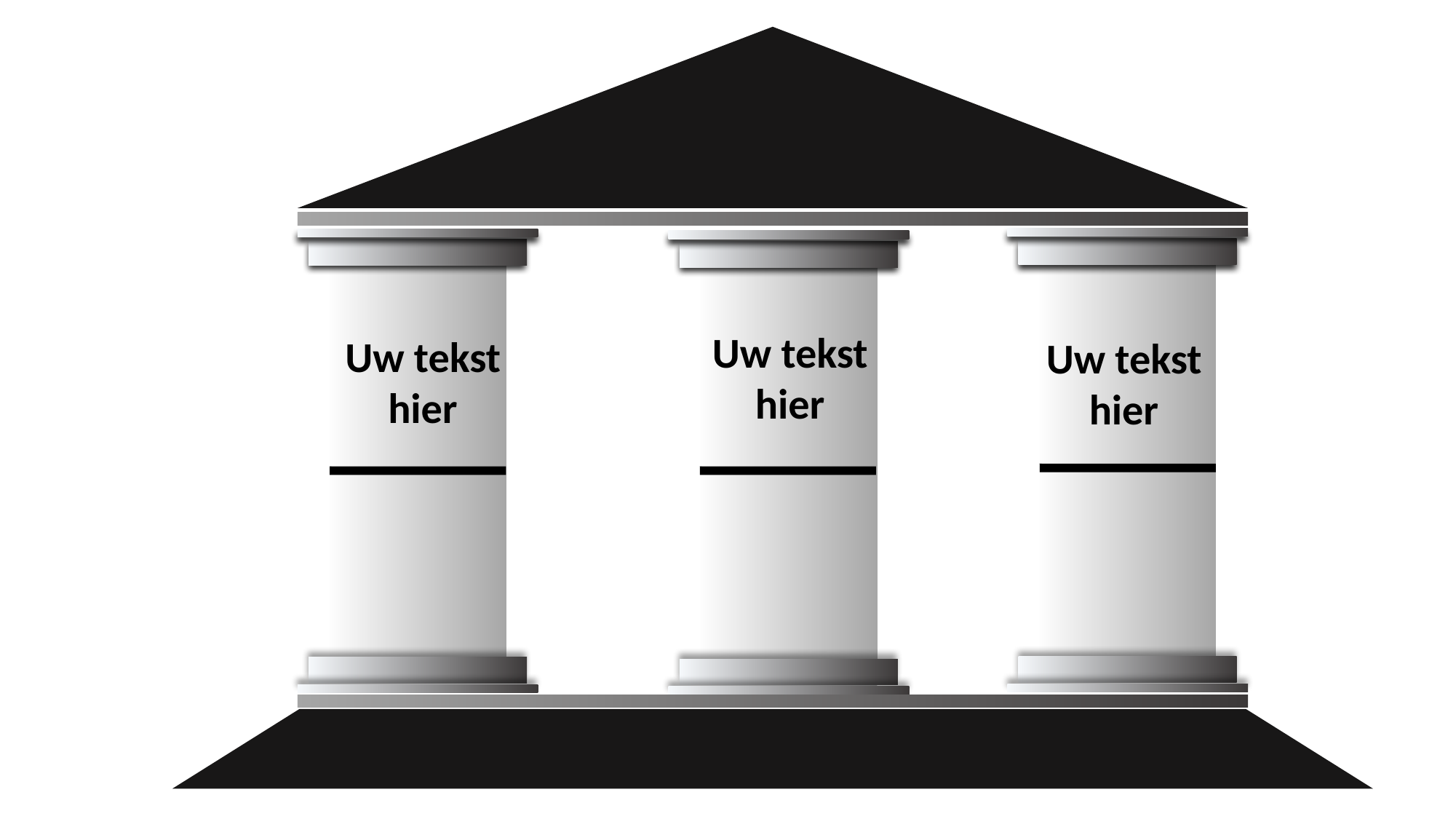

Uw tekst hier
Uw tekst hier
Uw tekst hier